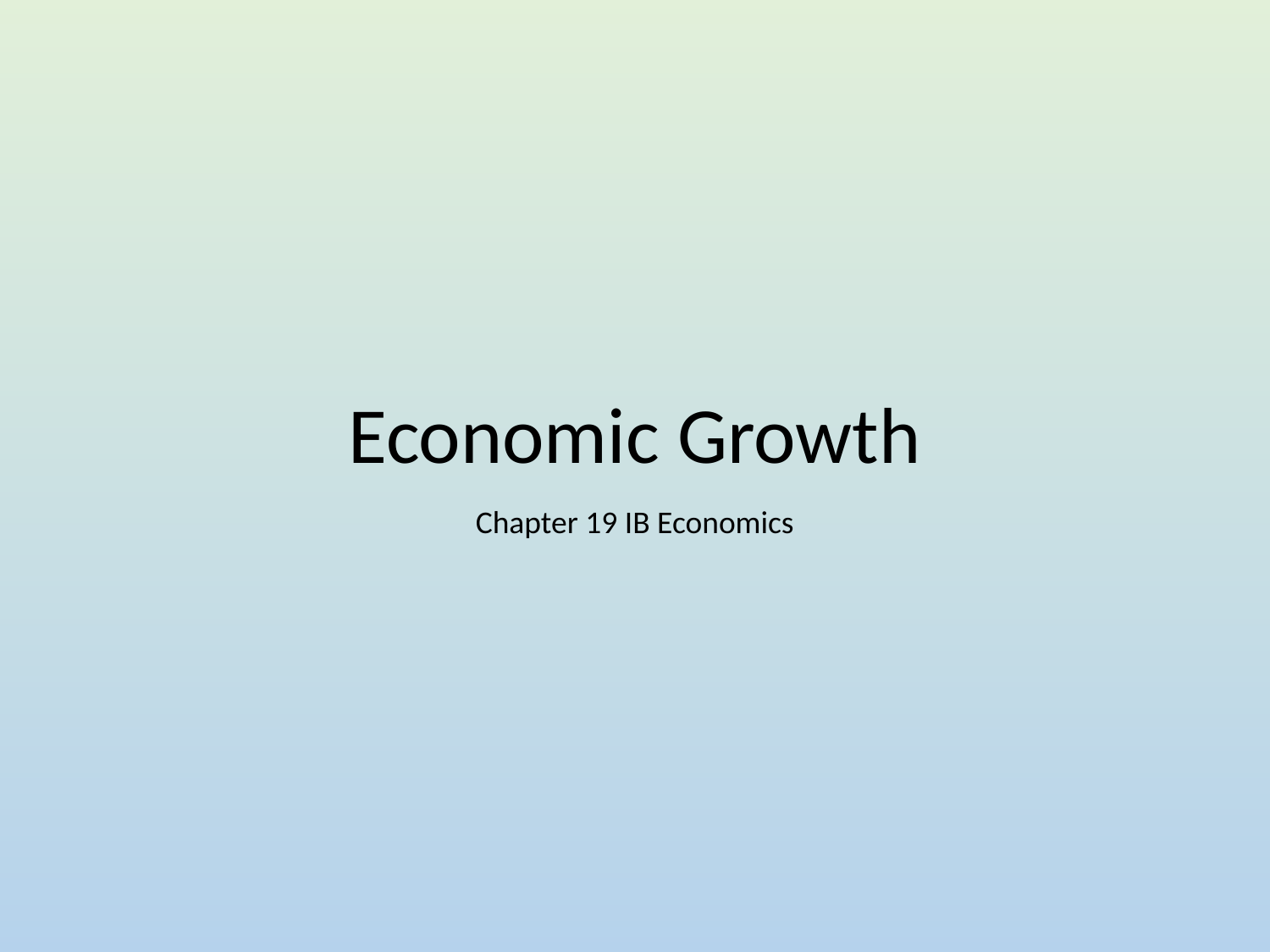

# Economic Growth
Chapter 19 IB Economics